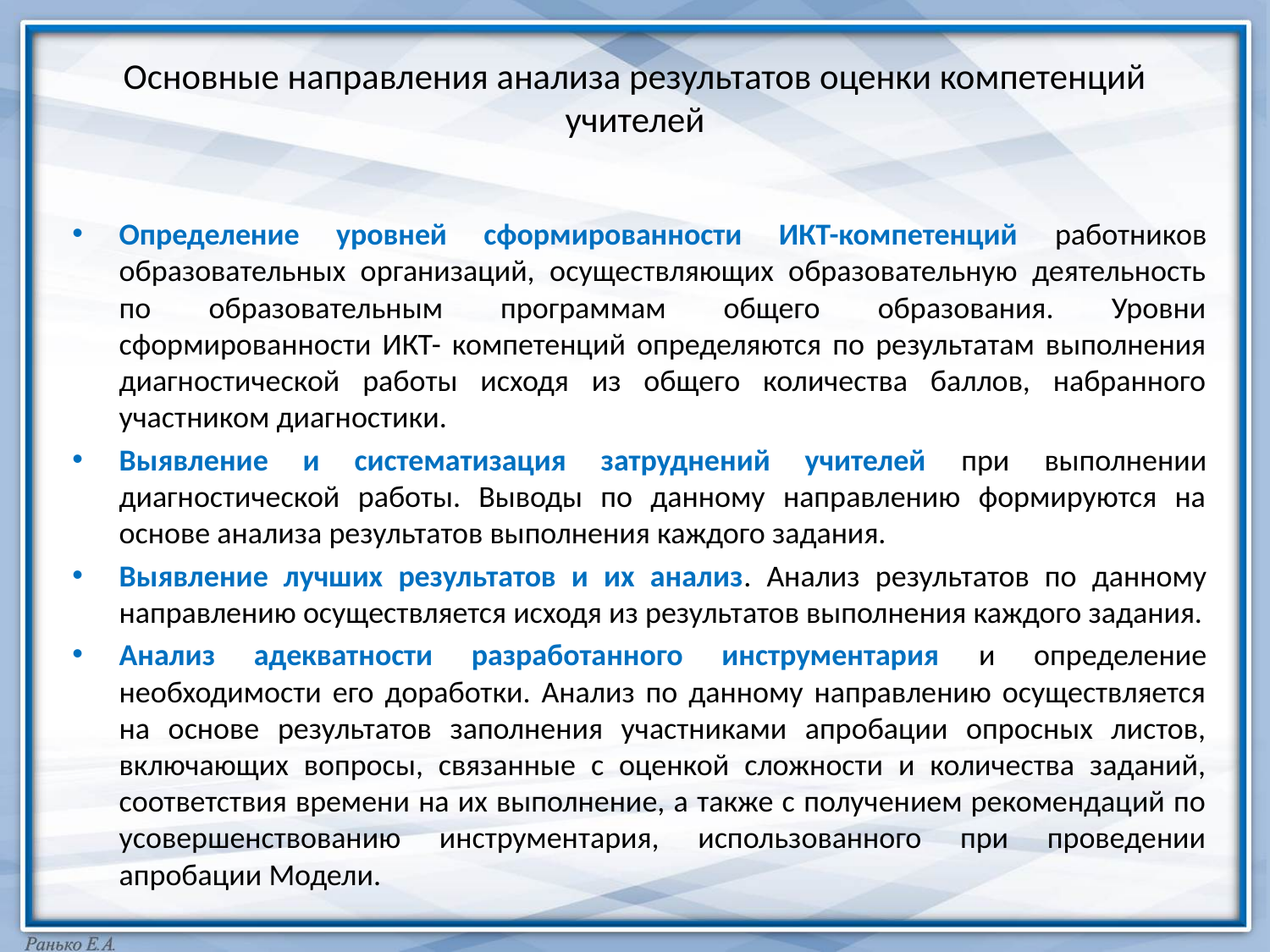

# Основные направления анализа результатов оценки компетенций учителей
Определение уровней сформированности ИКТ-компетенций работников образовательных организаций, осуществляющих образовательную деятельность по образовательным программам общего образования. Уровни сформированности ИКТ- компетенций определяются по результатам выполнения диагностической работы исходя из общего количества баллов, набранного участником диагностики.
Выявление и систематизация затруднений учителей при выполнении диагностической работы. Выводы по данному направлению формируются на основе анализа результатов выполнения каждого задания.
Выявление лучших результатов и их анализ. Анализ результатов по данному направлению осуществляется исходя из результатов выполнения каждого задания.
Анализ адекватности разработанного инструментария и определение необходимости его доработки. Анализ по данному направлению осуществляется на основе результатов заполнения участниками апробации опросных листов, включающих вопросы, связанные с оценкой сложности и количества заданий, соответствия времени на их выполнение, а также с получением рекомендаций по усовершенствованию инструментария, использованного при проведении апробации Модели.